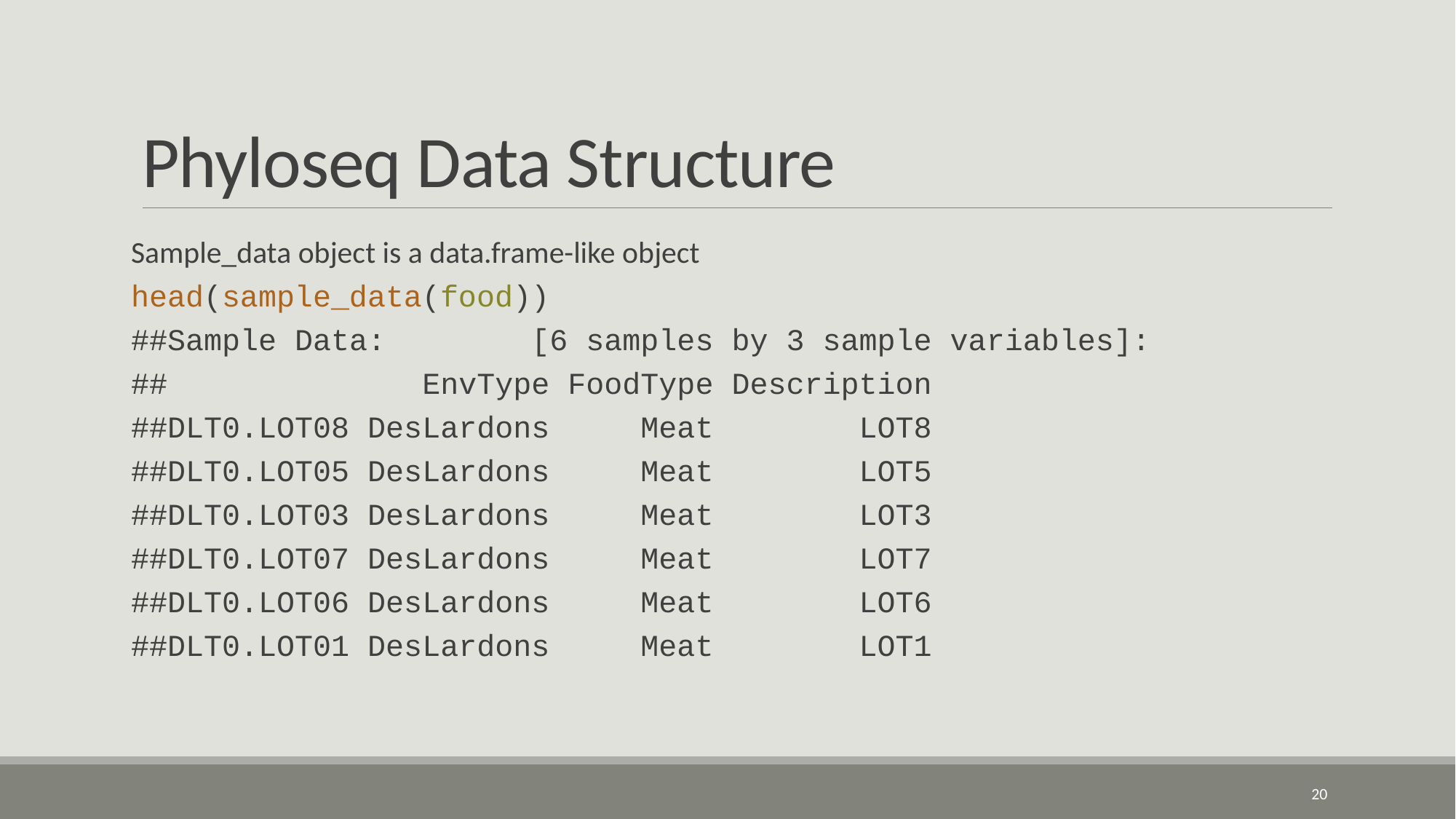

# Phyloseq Data Structure
Sample_data object is a data.frame-like object
head(sample_data(food))
##Sample Data:        [6 samples by 3 sample variables]:
##              EnvType FoodType Description
##DLT0.LOT08 DesLardons     Meat        LOT8
##DLT0.LOT05 DesLardons     Meat        LOT5
##DLT0.LOT03 DesLardons     Meat        LOT3
##DLT0.LOT07 DesLardons     Meat        LOT7
##DLT0.LOT06 DesLardons     Meat        LOT6
##DLT0.LOT01 DesLardons     Meat        LOT1
20